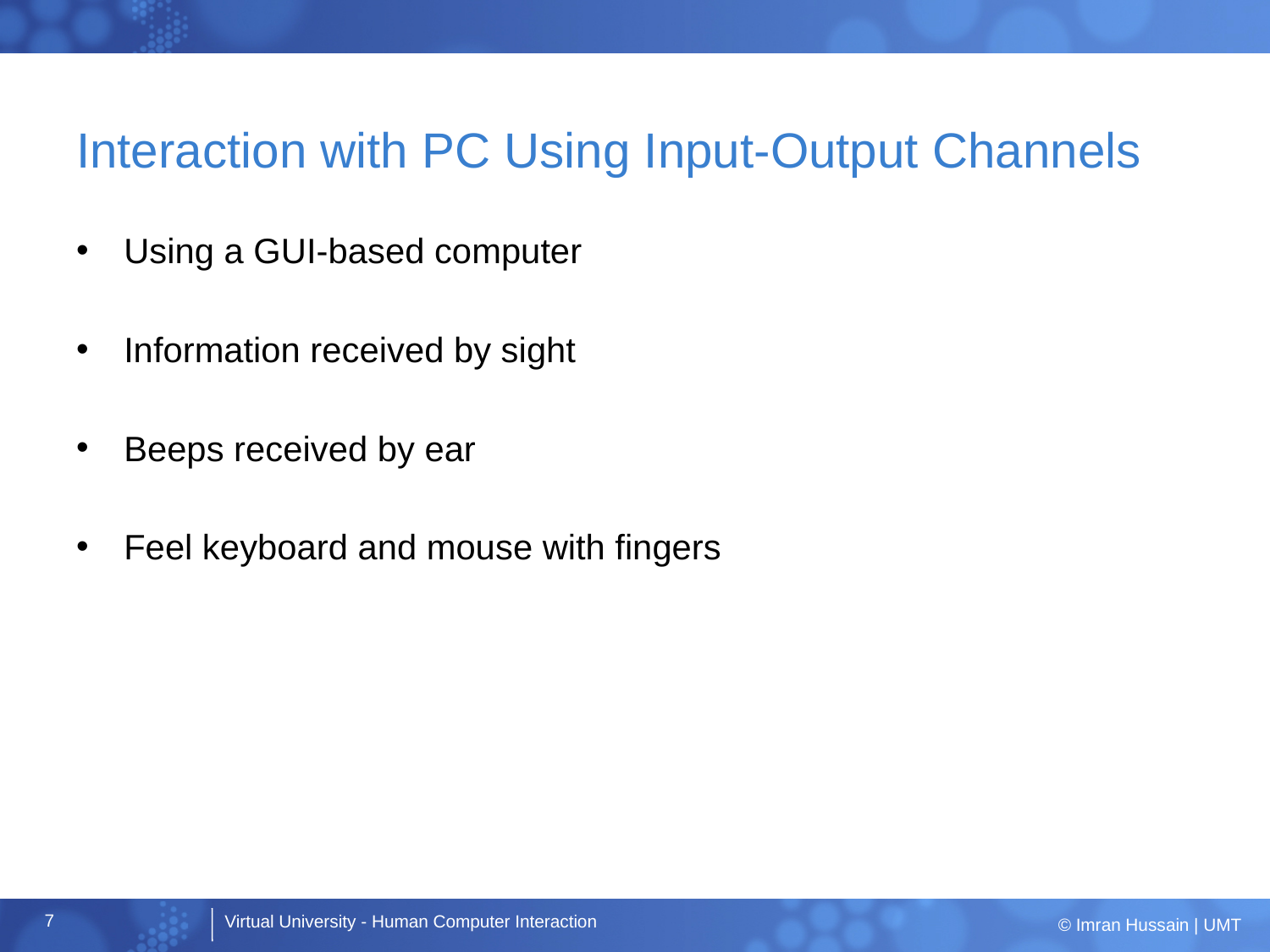

# Interaction with PC Using Input-Output Channels
Using a GUI-based computer

Information received by sight

Beeps received by ear

Feel keyboard and mouse with fingers